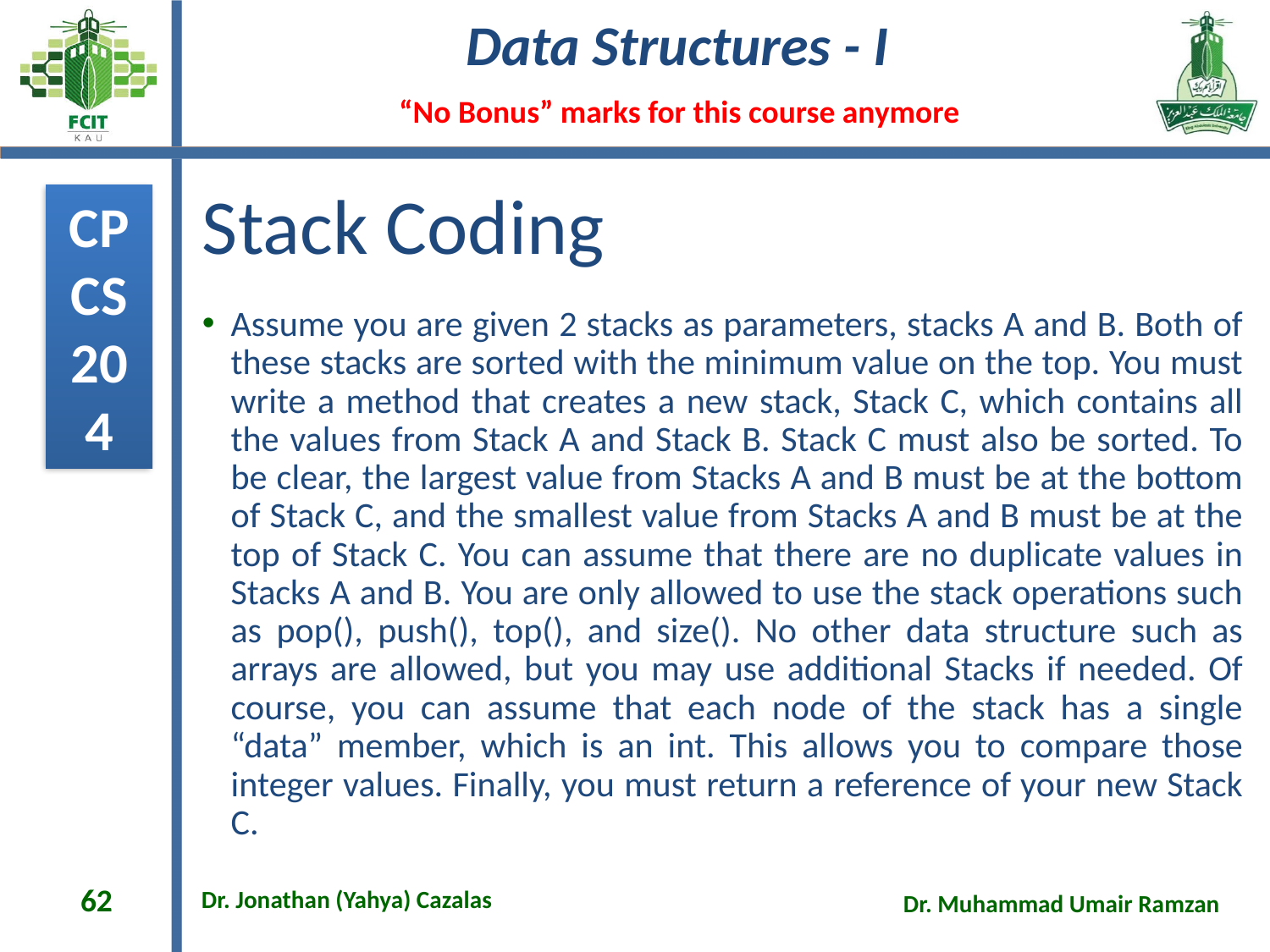

# Stack Coding
Assume you are given 2 stacks as parameters, stacks A and B. Both of these stacks are sorted with the minimum value on the top. You must write a method that creates a new stack, Stack C, which contains all the values from Stack A and Stack B. Stack C must also be sorted. To be clear, the largest value from Stacks A and B must be at the bottom of Stack C, and the smallest value from Stacks A and B must be at the top of Stack C. You can assume that there are no duplicate values in Stacks A and B. You are only allowed to use the stack operations such as pop(), push(), top(), and size(). No other data structure such as arrays are allowed, but you may use additional Stacks if needed. Of course, you can assume that each node of the stack has a single “data” member, which is an int. This allows you to compare those integer values. Finally, you must return a reference of your new Stack C.
62